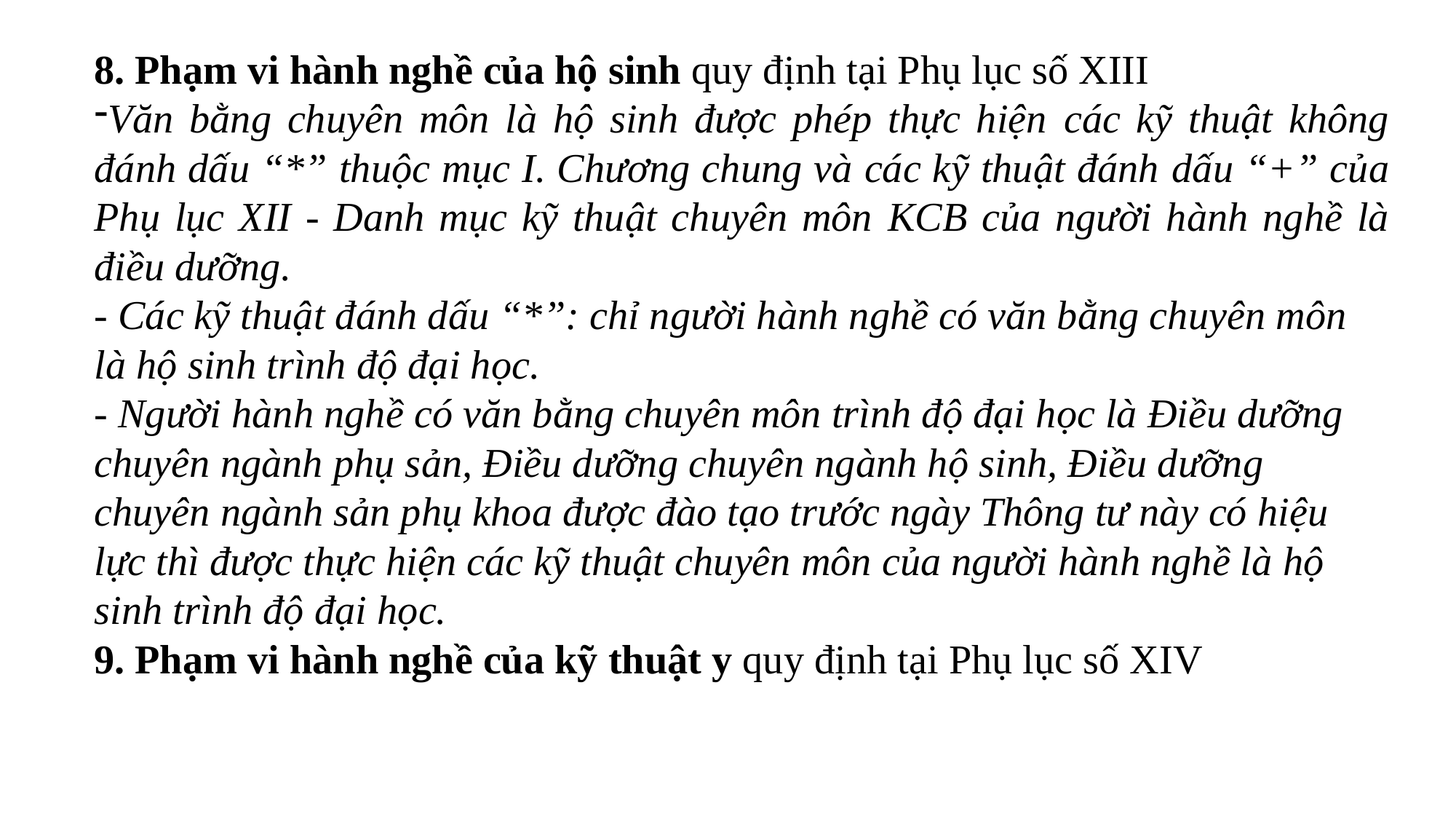

8. Phạm vi hành nghề của hộ sinh quy định tại Phụ lục số XIII
Văn bằng chuyên môn là hộ sinh được phép thực hiện các kỹ thuật không đánh dấu “*” thuộc mục I. Chương chung và các kỹ thuật đánh dấu “+” của Phụ lục XII - Danh mục kỹ thuật chuyên môn KCB của người hành nghề là điều dưỡng.
- Các kỹ thuật đánh dấu “*”: chỉ người hành nghề có văn bằng chuyên môn là hộ sinh trình độ đại học.
- Người hành nghề có văn bằng chuyên môn trình độ đại học là Điều dưỡng chuyên ngành phụ sản, Điều dưỡng chuyên ngành hộ sinh, Điều dưỡng chuyên ngành sản phụ khoa được đào tạo trước ngày Thông tư này có hiệu lực thì được thực hiện các kỹ thuật chuyên môn của người hành nghề là hộ sinh trình độ đại học.
9. Phạm vi hành nghề của kỹ thuật y quy định tại Phụ lục số XIV